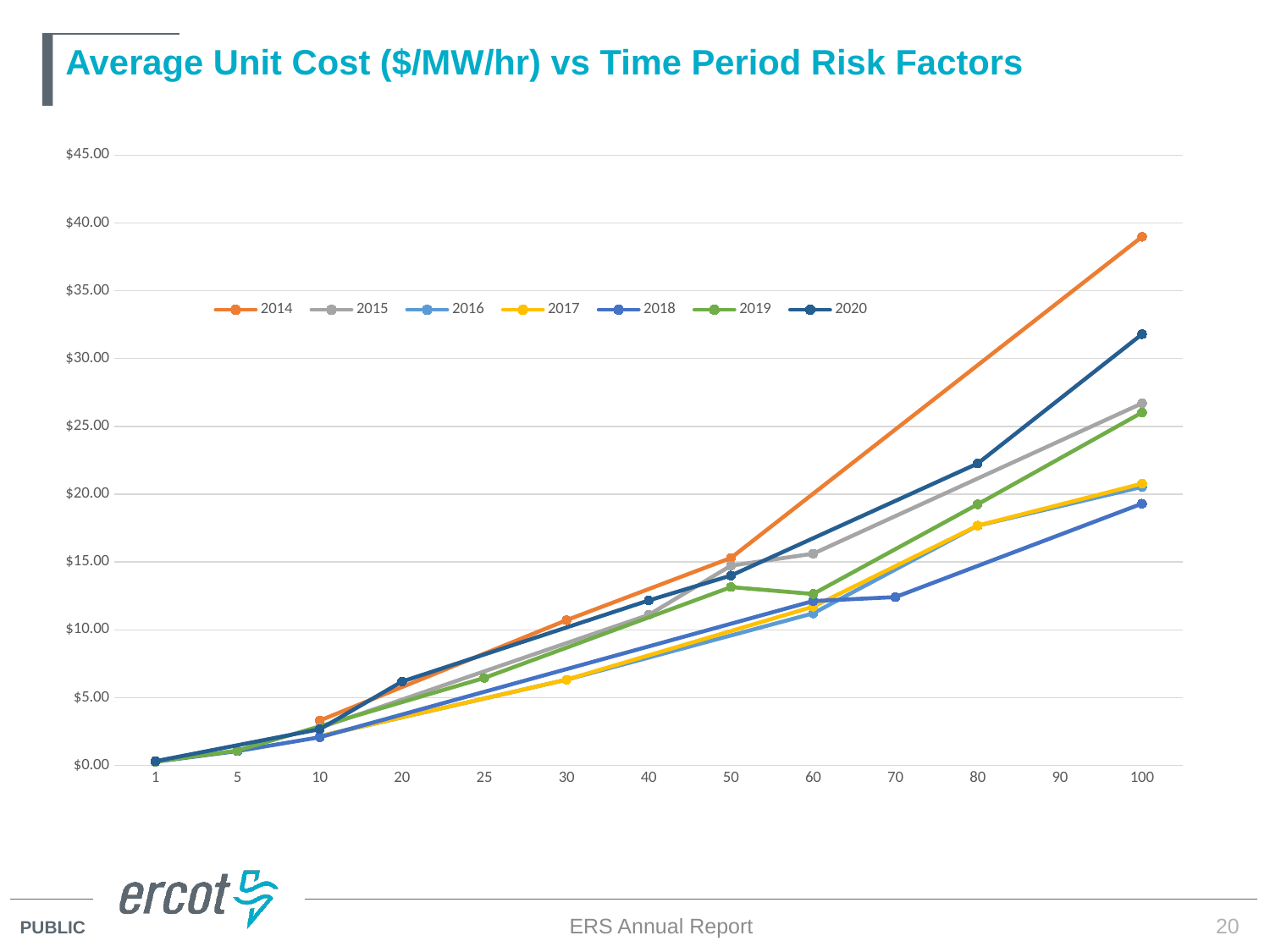

# Average Unit Cost ($/MW/hr) vs Time Period Risk Factors

### Chart

| Category | 2014 | 2015 | 2016 | 2017 | 2018 | 2019 | 2020 |
|---|---|---|---|---|---|---|---|
| 1 | None | None | None | None | 0.27 | 0.28125 | 0.31272727272727274 |
| 5 | None | None | None | None | 1.06 | 1.1 | None |
| 10 | 3.31 | 2.7716666666666665 | 2.1550000000000002 | 2.165 | 2.08 | None | 2.6733333333333333 |
| 20 | None | None | None | None | None | None | 6.1850000000000005 |
| 25 | None | None | None | None | None | 6.45 | None |
| 30 | 10.71 | None | 6.32 | 6.32 | None | None | None |
| 40 | None | 11.1 | None | None | None | None | 12.165 |
| 50 | 15.299999999999999 | 14.73 | None | None | None | 13.15 | 14.0 |
| 60 | None | 15.61 | 11.21 | 11.705 | 12.12 | 12.64 | None |
| 70 | None | None | None | None | 12.41 | None | None |
| 80 | None | None | 17.676666666666666 | 17.68 | None | 19.25 | 22.26 |
| 90 | None | None | None | None | None | None | None |
| 100 | 38.980000000000004 | 26.700000000000003 | 20.5375 | 20.78 | 19.3 | 26.0275 | 31.799999999999997 |
ERS Annual Report
20